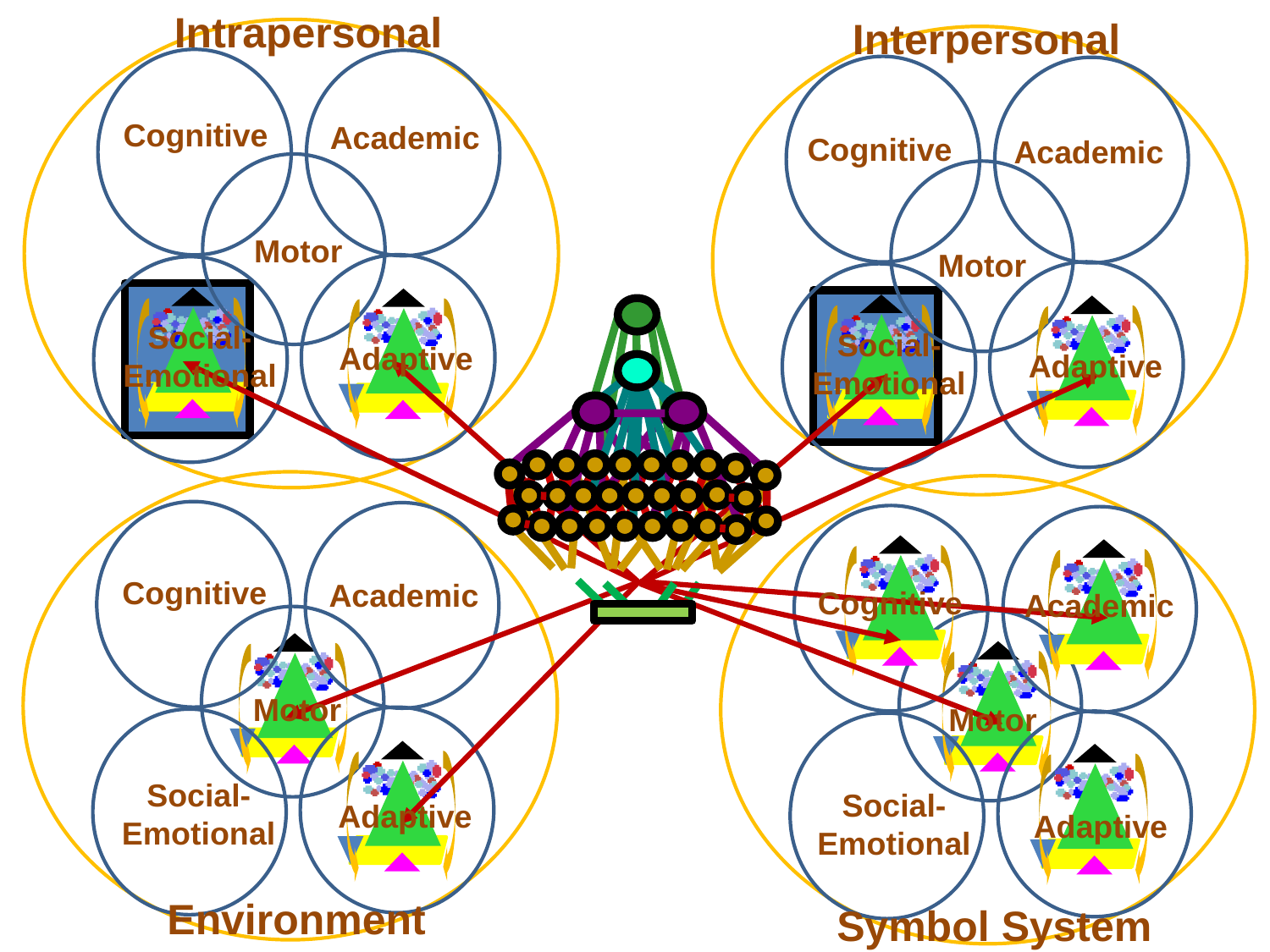

Intrapersonal
Interpersonal

Cognitive
Academic
Cognitive
Academic

Motor
Motor

Social-
Emotional

Social-
Emotional
Adaptive
Adaptive

Cognitive
Academic
Cognitive
Academic

Motor
Motor

Social-
Emotional
Social-
Emotional
Adaptive
Adaptive

Environment
Symbol System